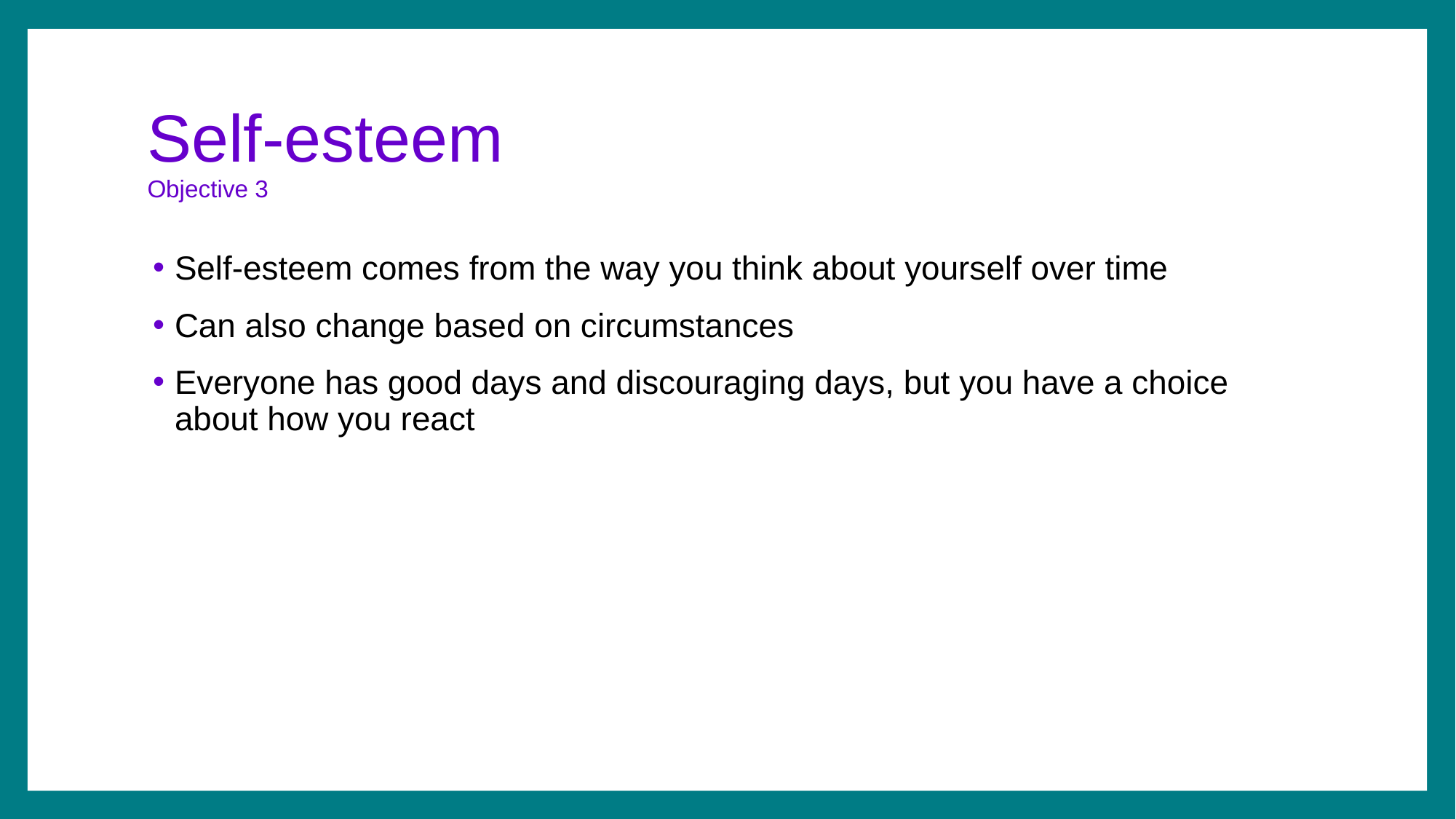

# Self-esteem Objective 3
Self-esteem comes from the way you think about yourself over time
Can also change based on circumstances
Everyone has good days and discouraging days, but you have a choice about how you react